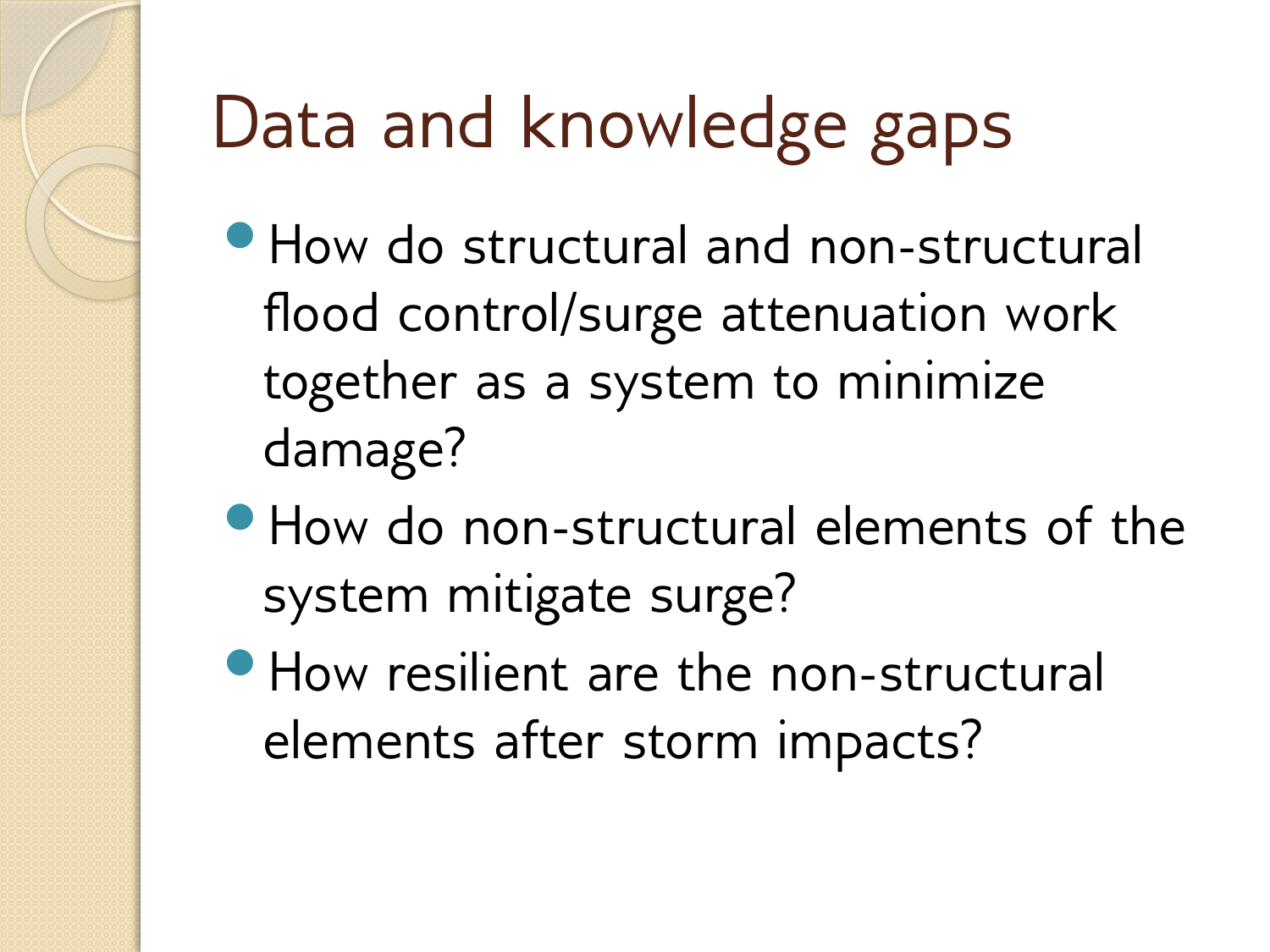

# Data and knowledge gaps
How do structural and non-structural flood control/surge attenuation work together as a system to minimize damage?
How do non-structural elements of the system mitigate surge?
How resilient are the non-structural elements after storm impacts?